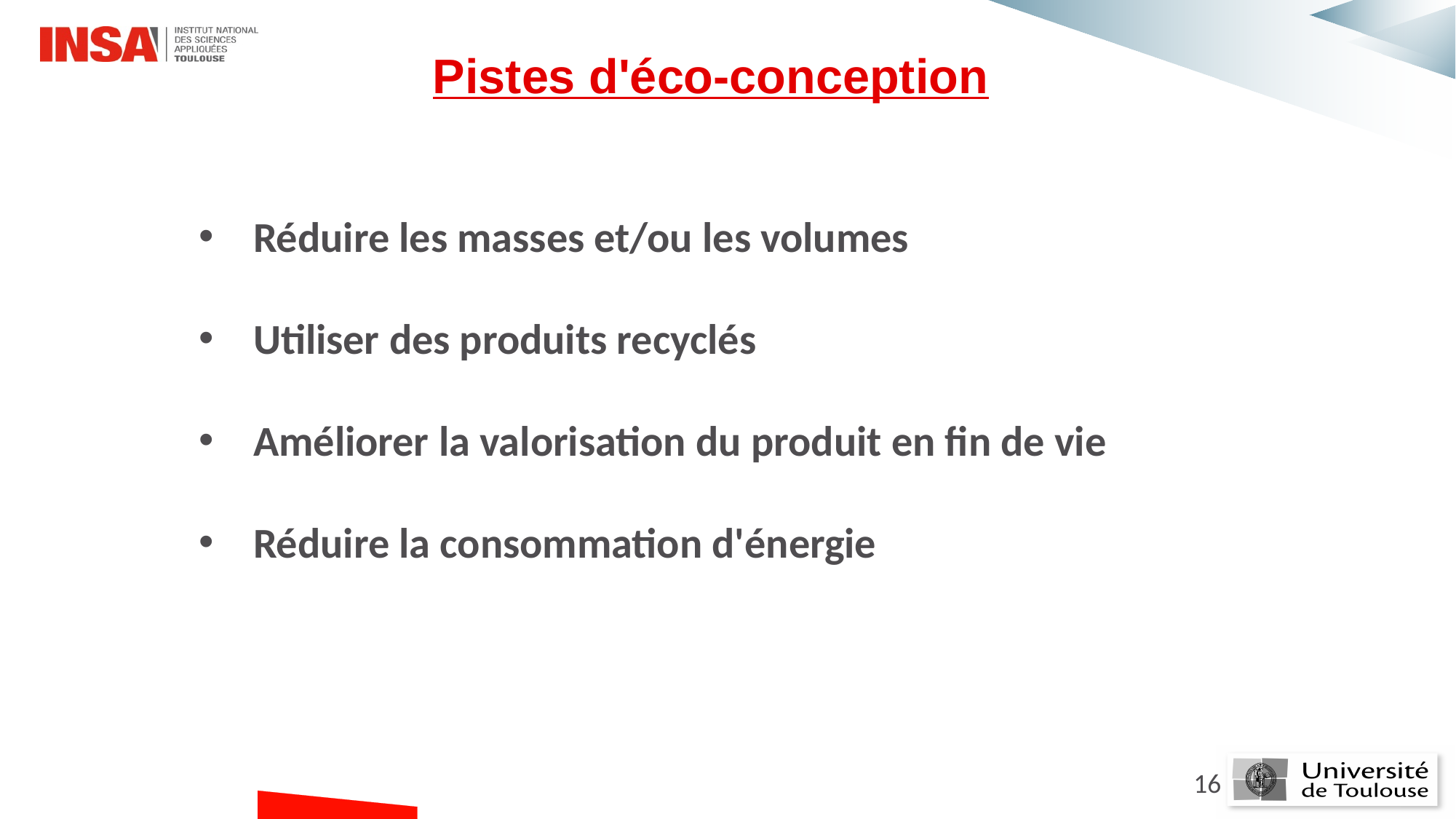

Pistes d'éco-conception

Réduire les masses et/ou les volumes

Utiliser des produits recyclés

Améliorer la valorisation du produit en fin de vie

Réduire la consommation d'énergie

16